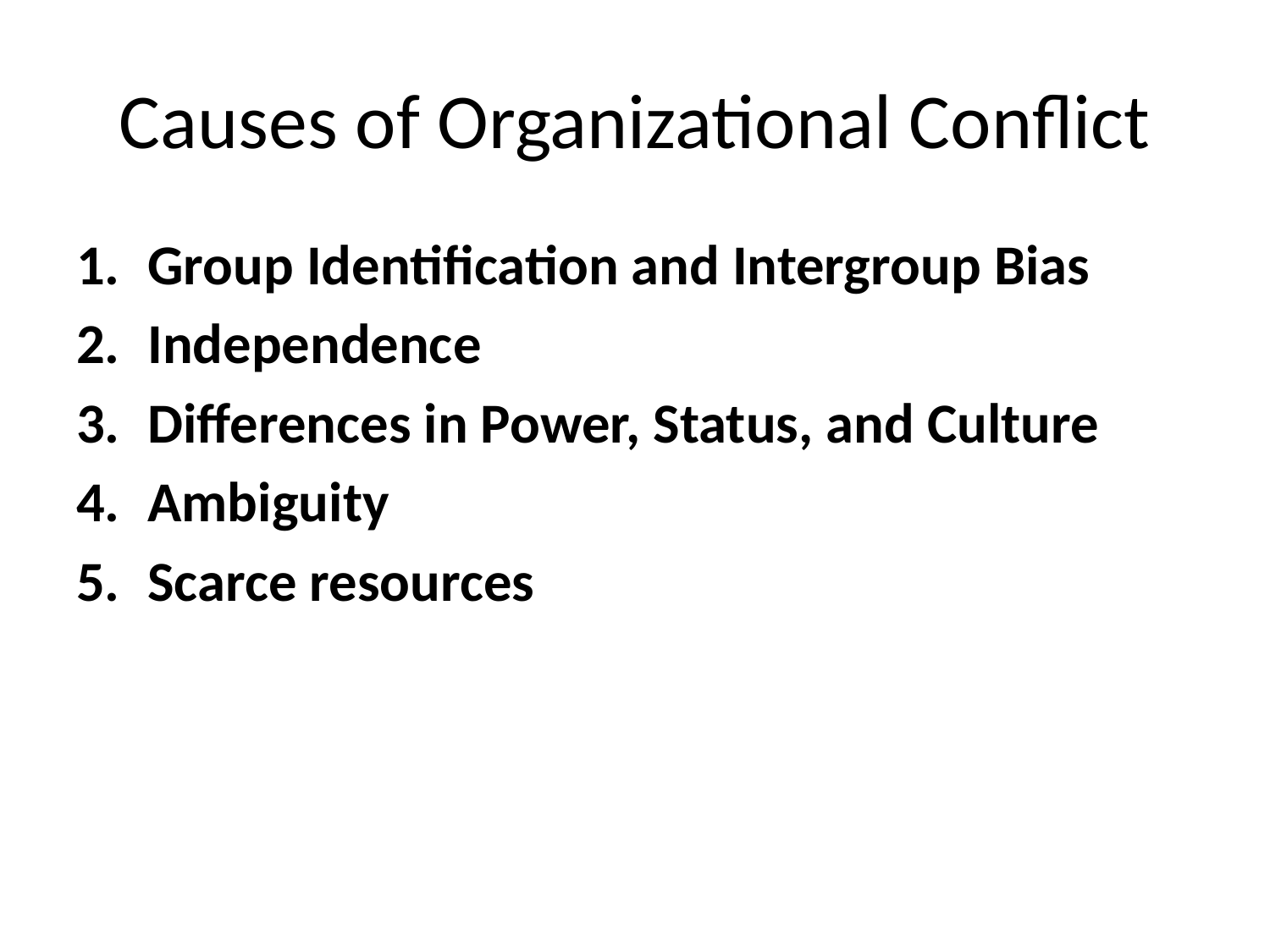

# Causes of Organizational Conflict
Group Identification and Intergroup Bias
Independence
Differences in Power, Status, and Culture
Ambiguity
Scarce resources